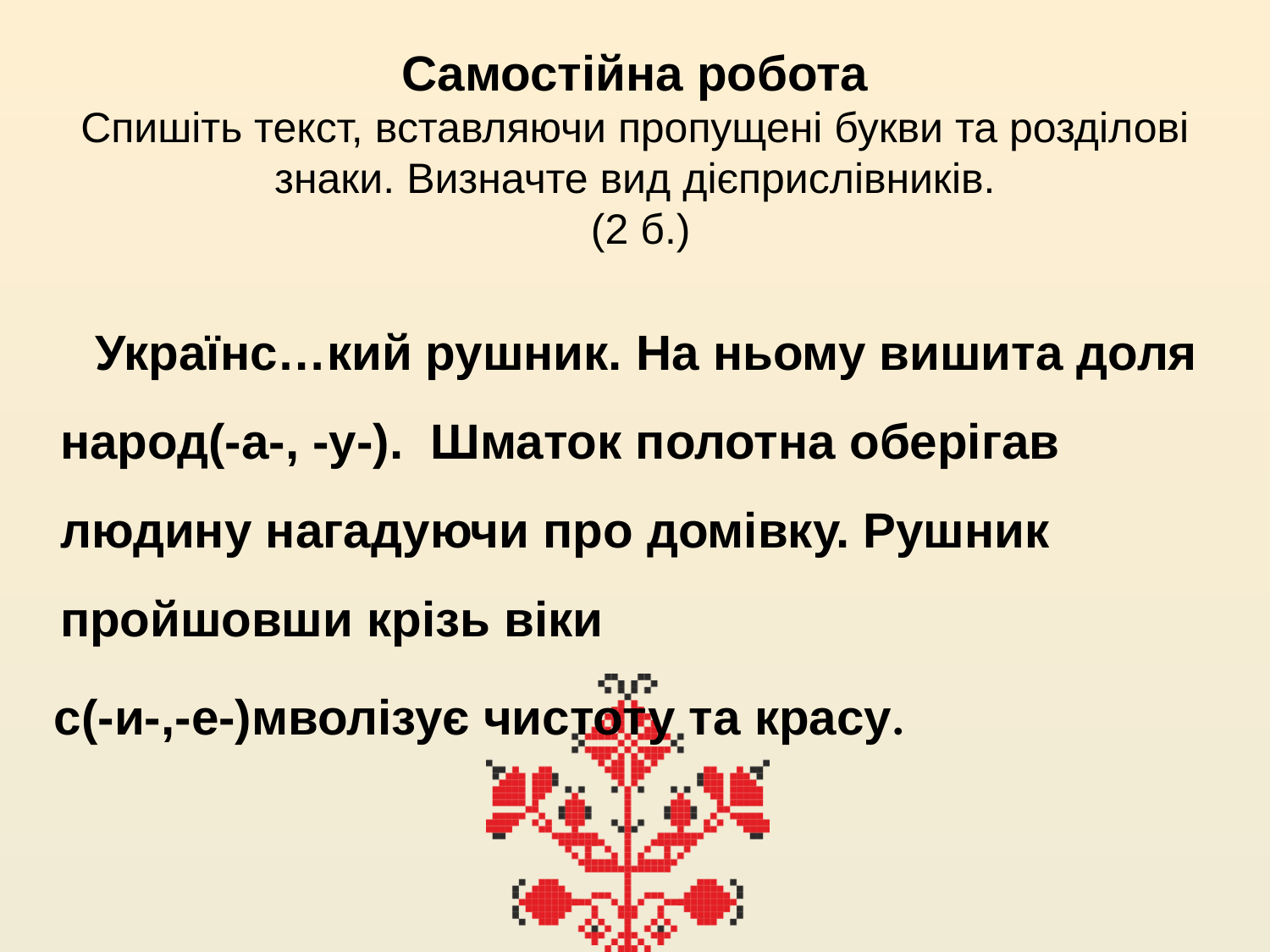

# Самостійна робота Спишіть текст, вставляючи пропущені букви та розділові знаки. Визначте вид дієприслівників. (2 б.)

      Українс…кий рушник. На ньому вишита доля народ(-а-, -у-).  Шматок полотна оберігав людину нагадуючи про домівку. Рушник пройшовши крізь віки
   с(-и-,-е-)мволізує чистоту та красу.